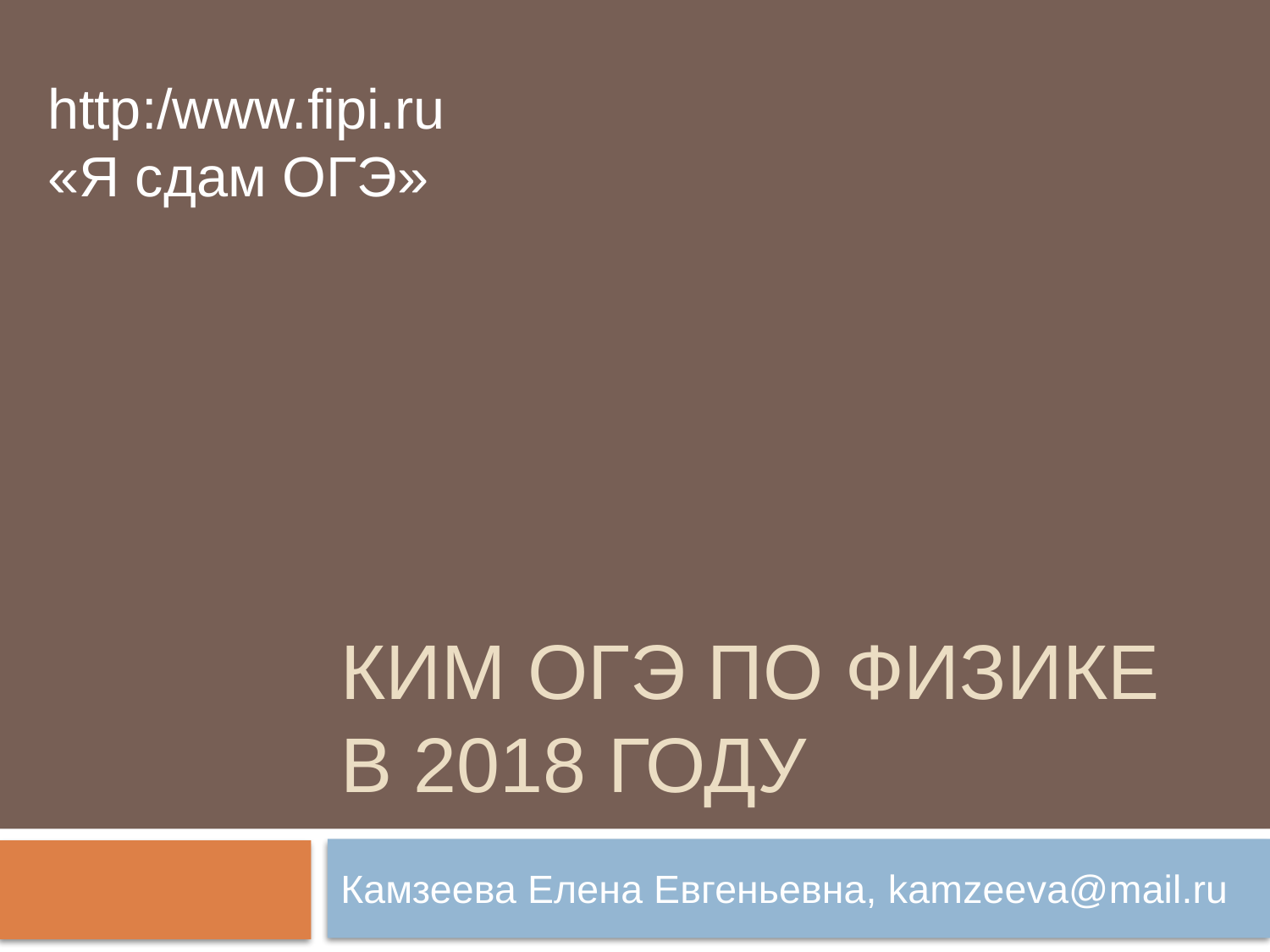

http:/www.fipi.ru
«Я сдам ОГЭ»
# КИМ ОГЭ по физике в 2018 году
Камзеева Елена Евгеньевна, kamzeeva@mail.ru